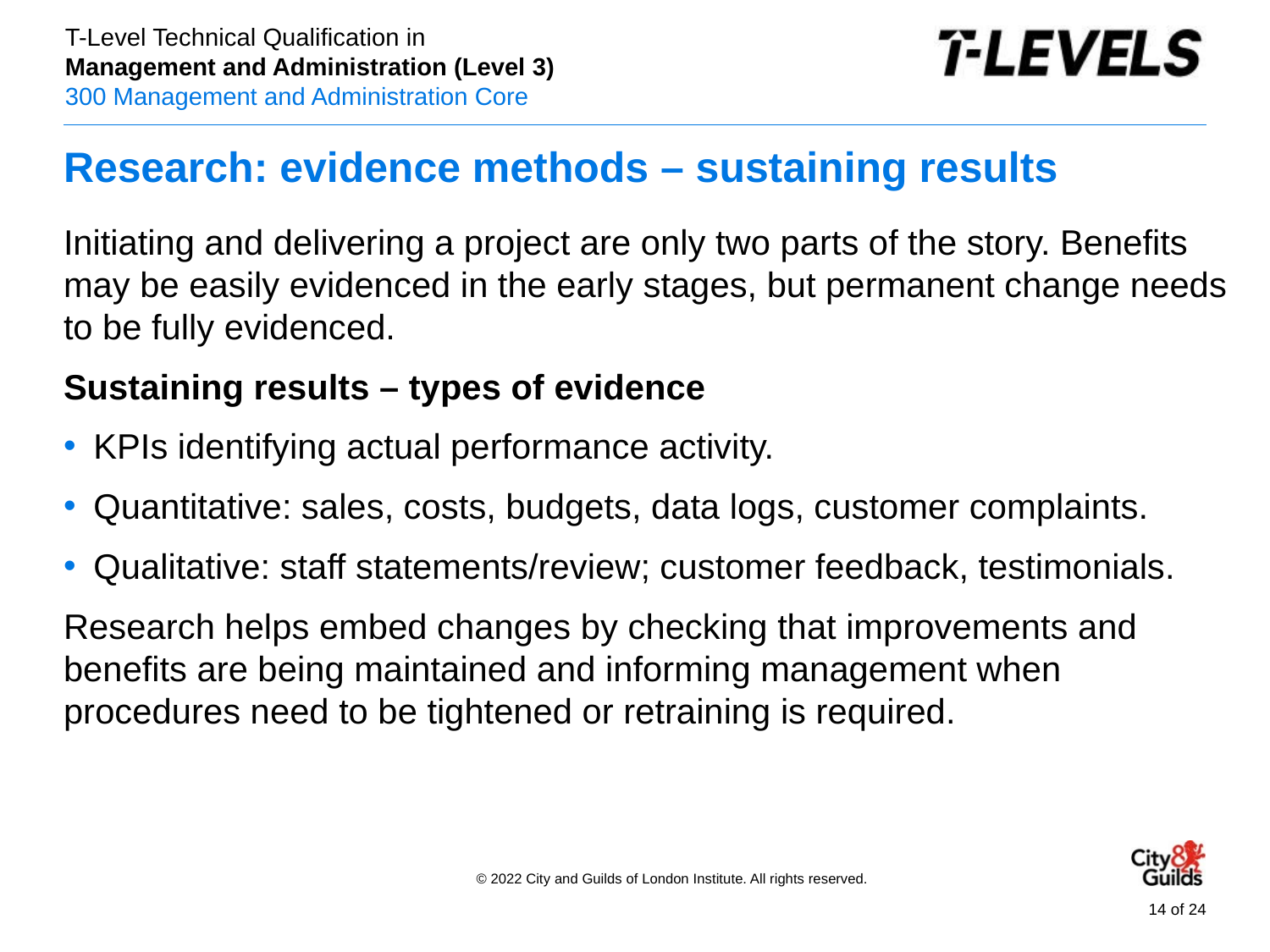

# Research: evidence methods – sustaining results
Initiating and delivering a project are only two parts of the story. Benefits may be easily evidenced in the early stages, but permanent change needs to be fully evidenced.
Sustaining results – types of evidence
KPIs identifying actual performance activity.
Quantitative: sales, costs, budgets, data logs, customer complaints.
Qualitative: staff statements/review; customer feedback, testimonials.
Research helps embed changes by checking that improvements and benefits are being maintained and informing management when procedures need to be tightened or retraining is required.